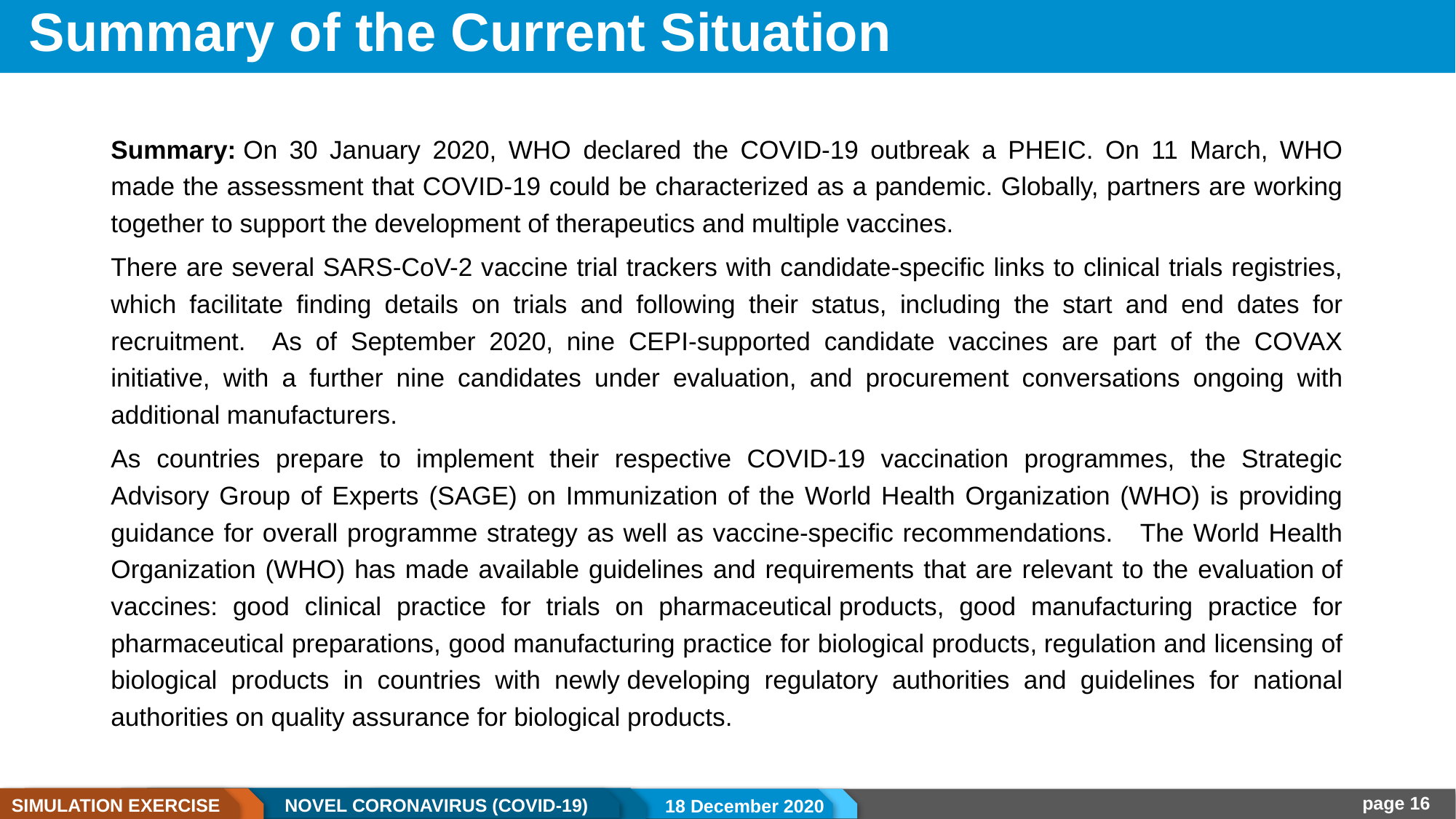

# Summary of the Current Situation
Summary: On 30 January 2020, WHO declared the COVID-19 outbreak a PHEIC. On 11 March, WHO made the assessment that COVID-19 could be characterized as a pandemic. Globally, partners are working together to support the development of therapeutics and multiple vaccines.
There are several SARS-CoV-2 vaccine trial trackers with candidate-specific links to clinical trials registries, which facilitate finding details on trials and following their status, including the start and end dates for recruitment.   As of September 2020, nine CEPI-supported candidate vaccines are part of the COVAX initiative, with a further nine candidates under evaluation, and procurement conversations ongoing with additional manufacturers.
As countries prepare to implement their respective COVID-19 vaccination programmes, the Strategic Advisory Group of Experts (SAGE) on Immunization of the World Health Organization (WHO) is providing guidance for overall programme strategy as well as vaccine-specific recommendations.   The World Health Organization (WHO) has made available guidelines and requirements that are relevant to the evaluation of vaccines: good clinical practice for trials on pharmaceutical products, good manufacturing practice for pharmaceutical preparations, good manufacturing practice for biological products, regulation and licensing of biological products in countries with newly developing regulatory authorities and guidelines for national authorities on quality assurance for biological products.

18 December 2020